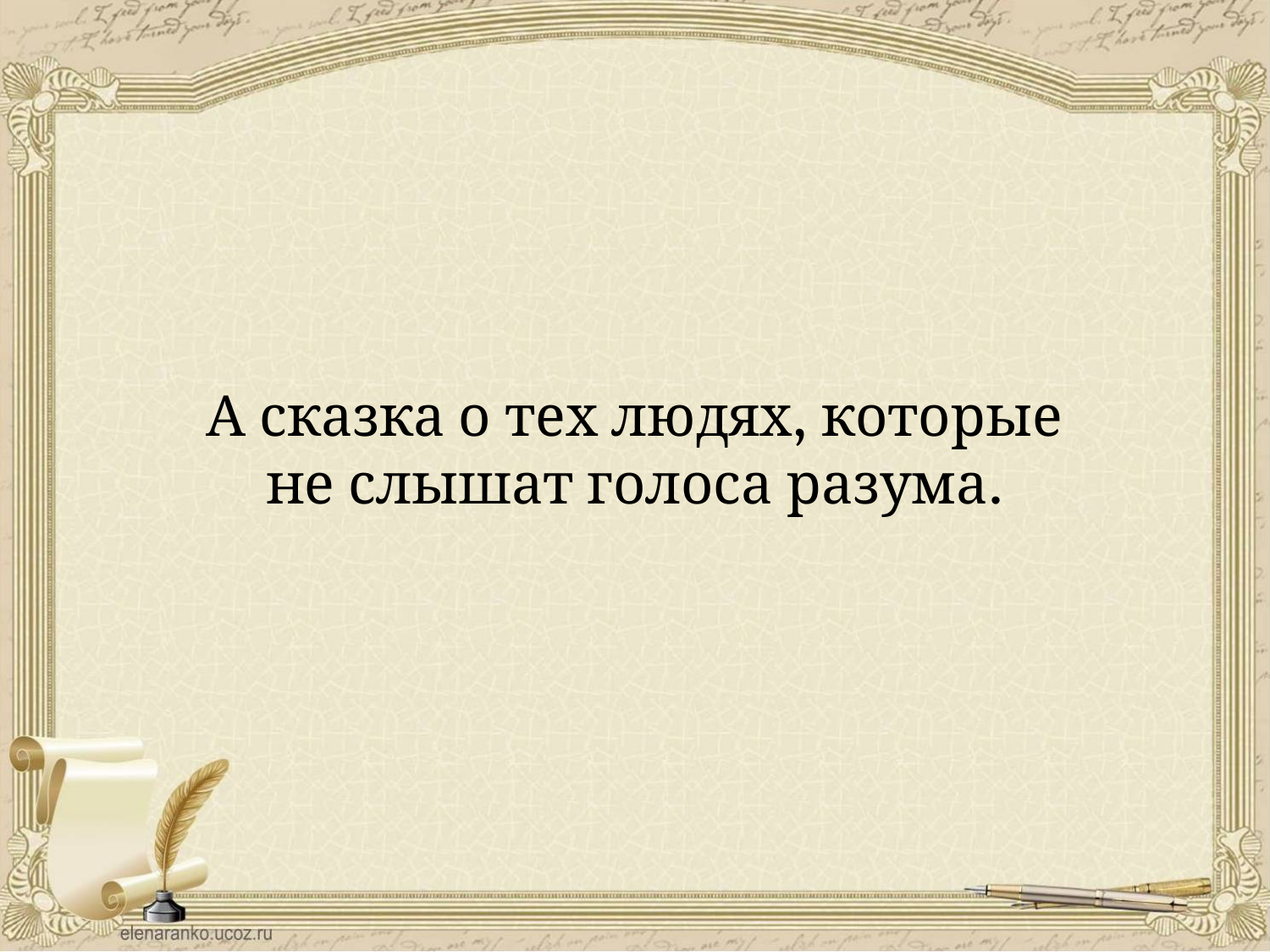

А сказка о тех людях, которые не слышат голоса разума.